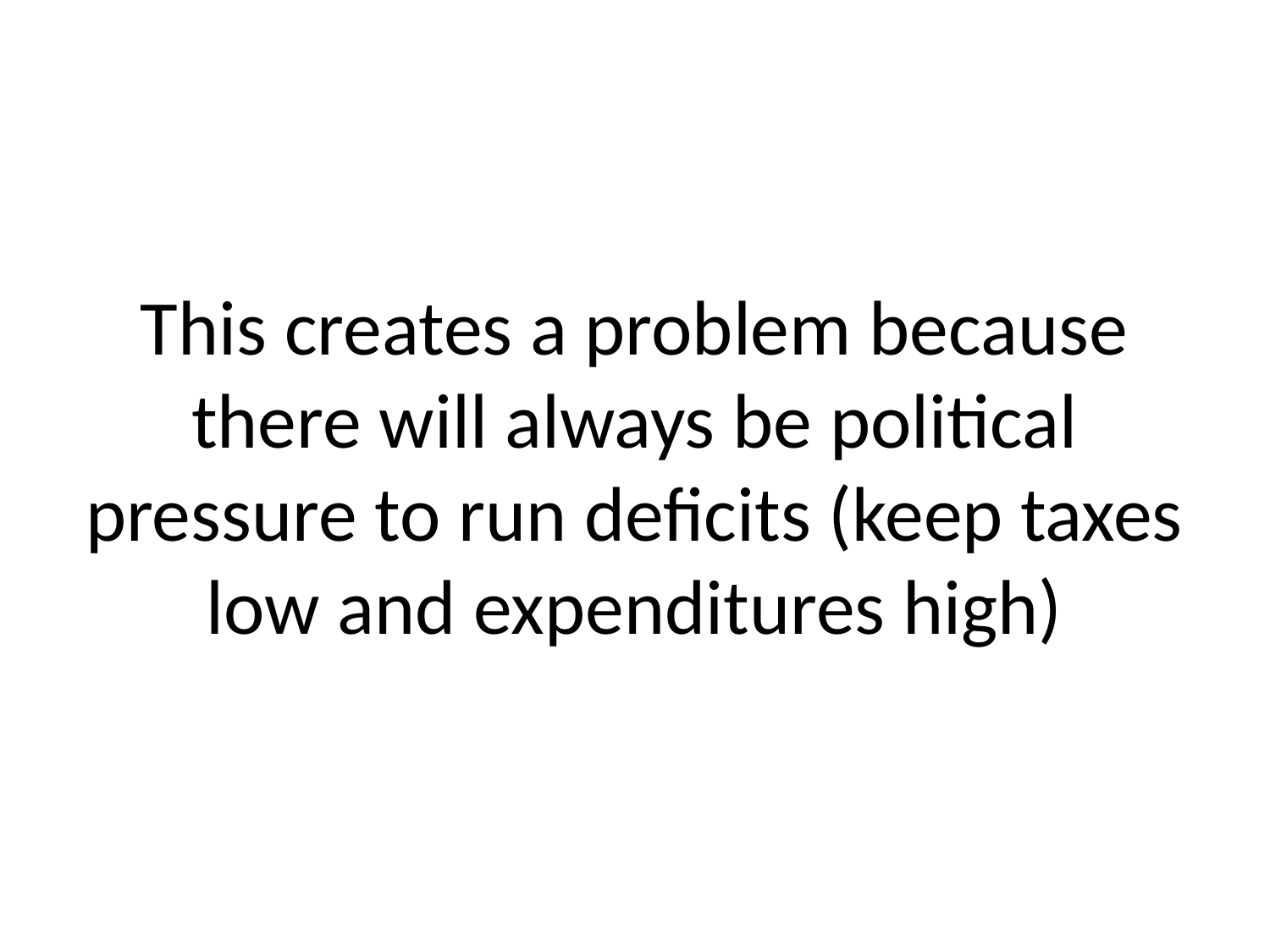

# This creates a problem because there will always be political pressure to run deficits (keep taxes low and expenditures high)